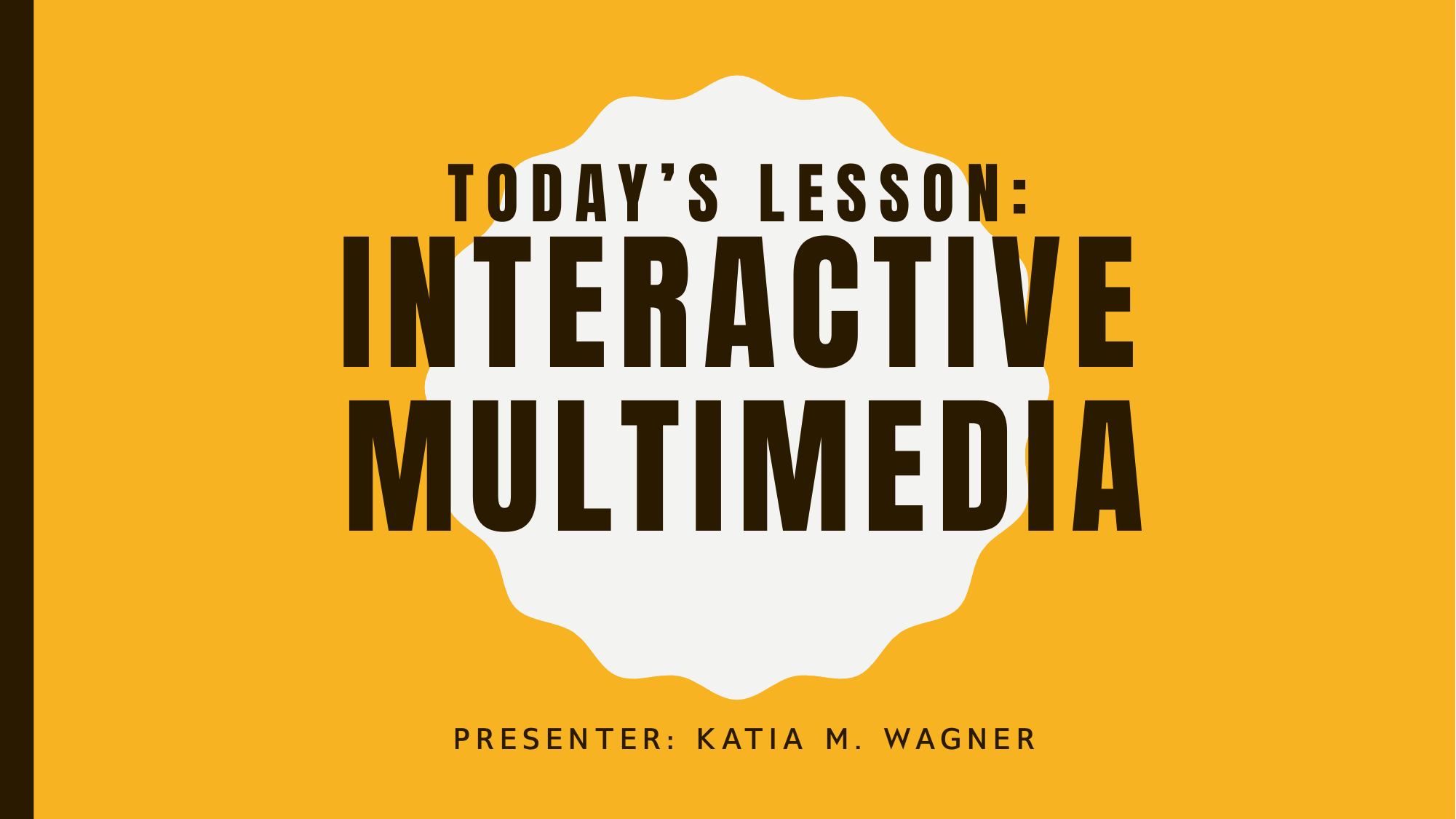

# Today’s Lesson: Interactive Multimedia
Presenter: Katia M. Wagner